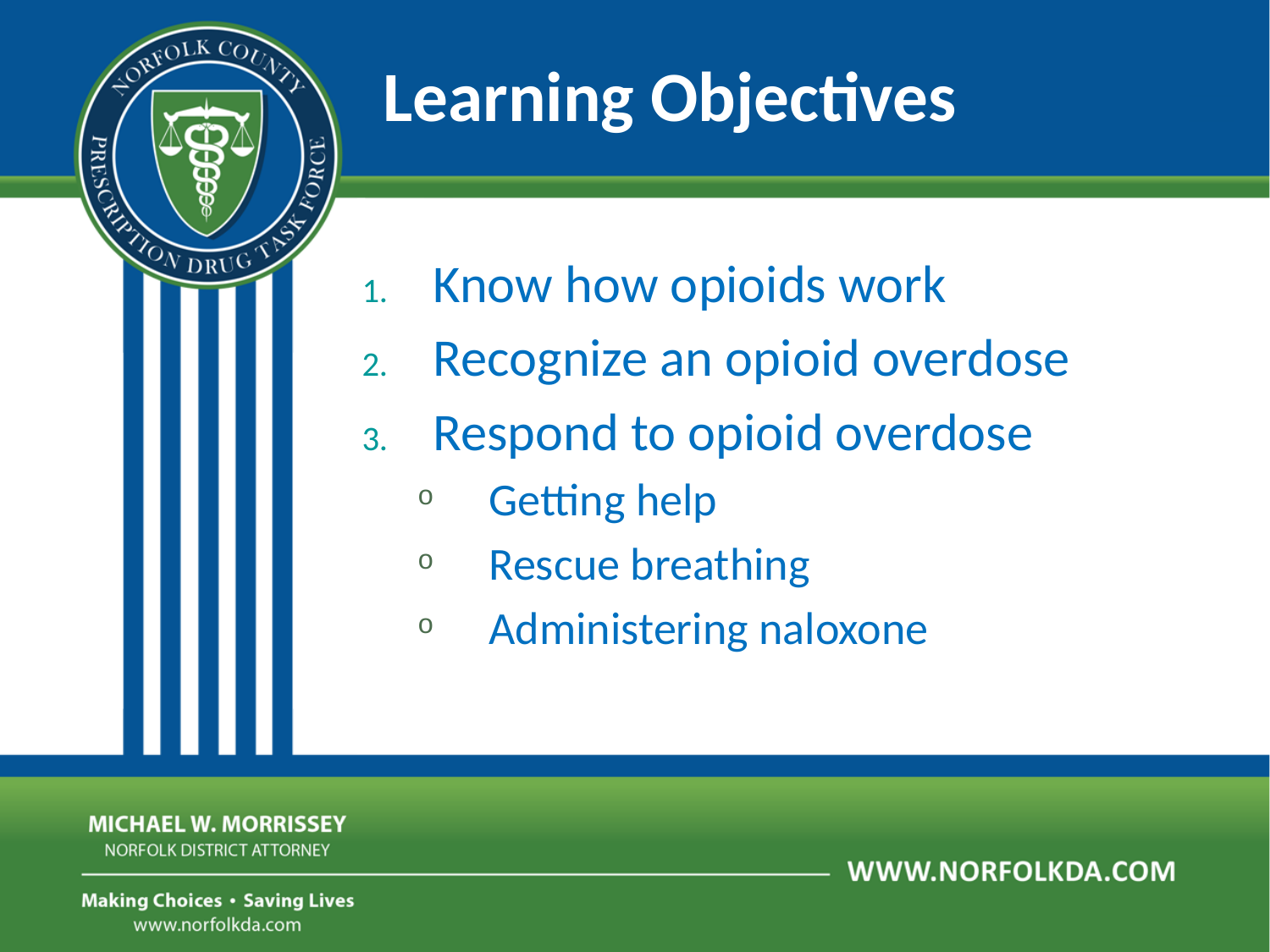

Learning Objectives
Know how opioids work
Recognize an opioid overdose
Respond to opioid overdose
Getting help
Rescue breathing
Administering naloxone